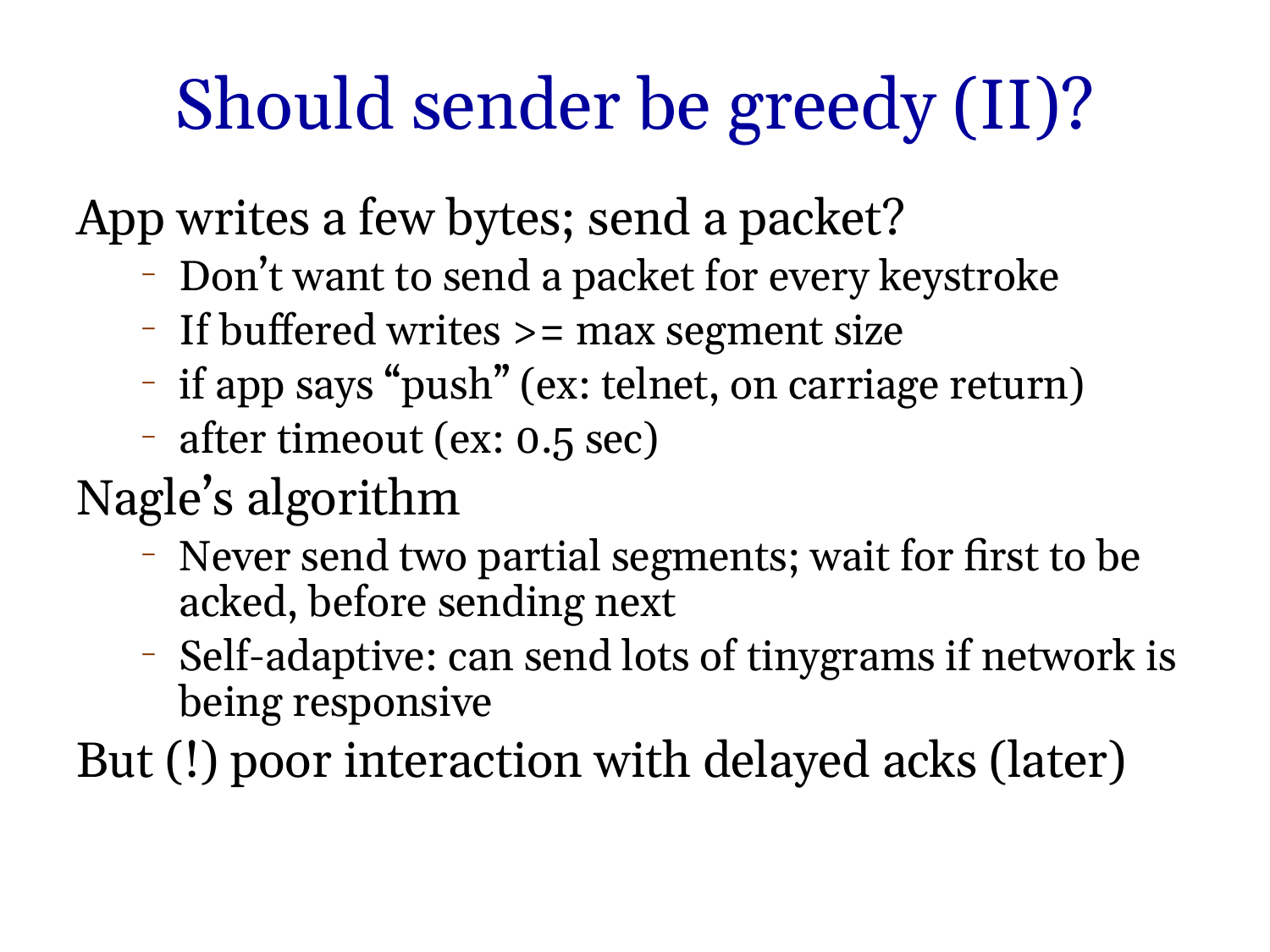

# Should sender be greedy (II)?
App writes a few bytes; send a packet?
Don’t want to send a packet for every keystroke
If buffered writes >= max segment size
if app says “push” (ex: telnet, on carriage return)
after timeout (ex: 0.5 sec)
Nagle’s algorithm
Never send two partial segments; wait for first to be acked, before sending next
Self-adaptive: can send lots of tinygrams if network is being responsive
But (!) poor interaction with delayed acks (later)